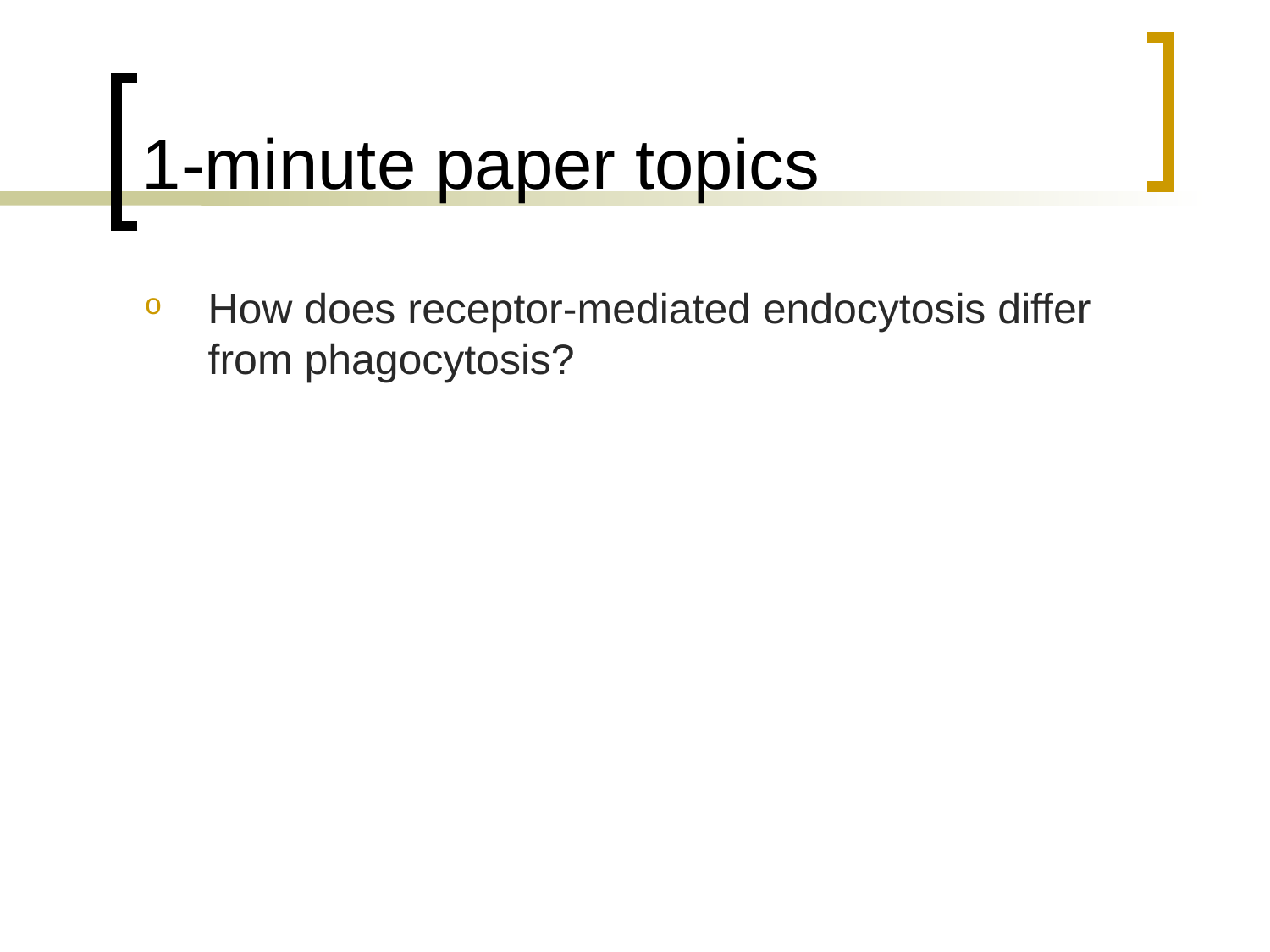

# 1-minute paper topics
How does receptor-mediated endocytosis differ from phagocytosis?